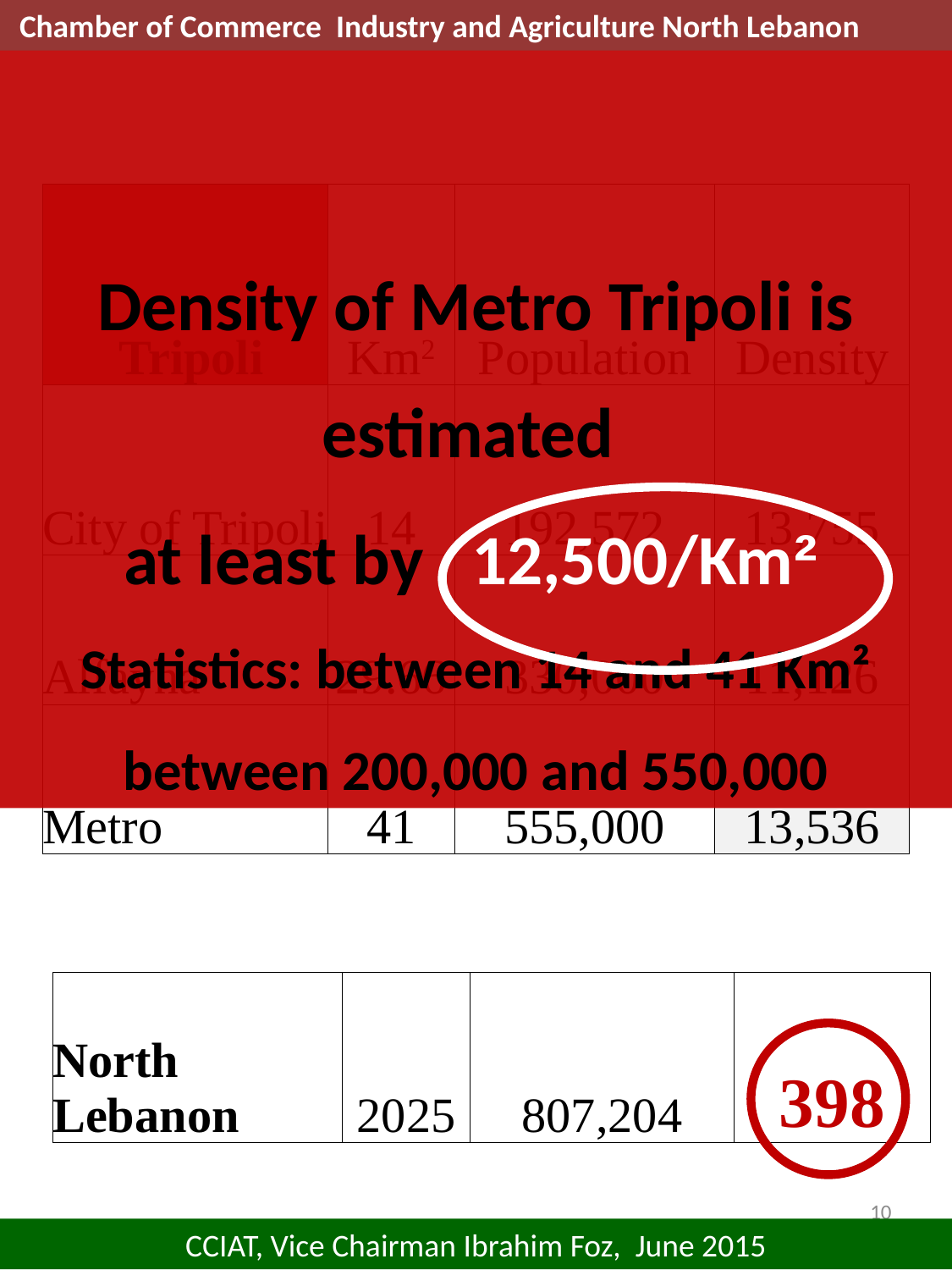

Chamber of Commerce  Industry and Agriculture North Lebanon

Density of Metro Tripoli is estimated
       at least by   12,500/Km²
Statistics: between 14 and 41 Km²
between 200,000 and 550,000
| Tripoli | Km2 | Population | Density |
| --- | --- | --- | --- |
| City of Tripoli | 14 | 192,572 | 13,755 |
| Alfayha | 29.66 | 330,000 | 11,126 |
| Metro | 41 | 555,000 | 13,536 |

| North Lebanon | 2025 | 807,204 | 398 |
| --- | --- | --- | --- |
10
CCIAT, Vice Chairman Ibrahim Foz,  June 2015